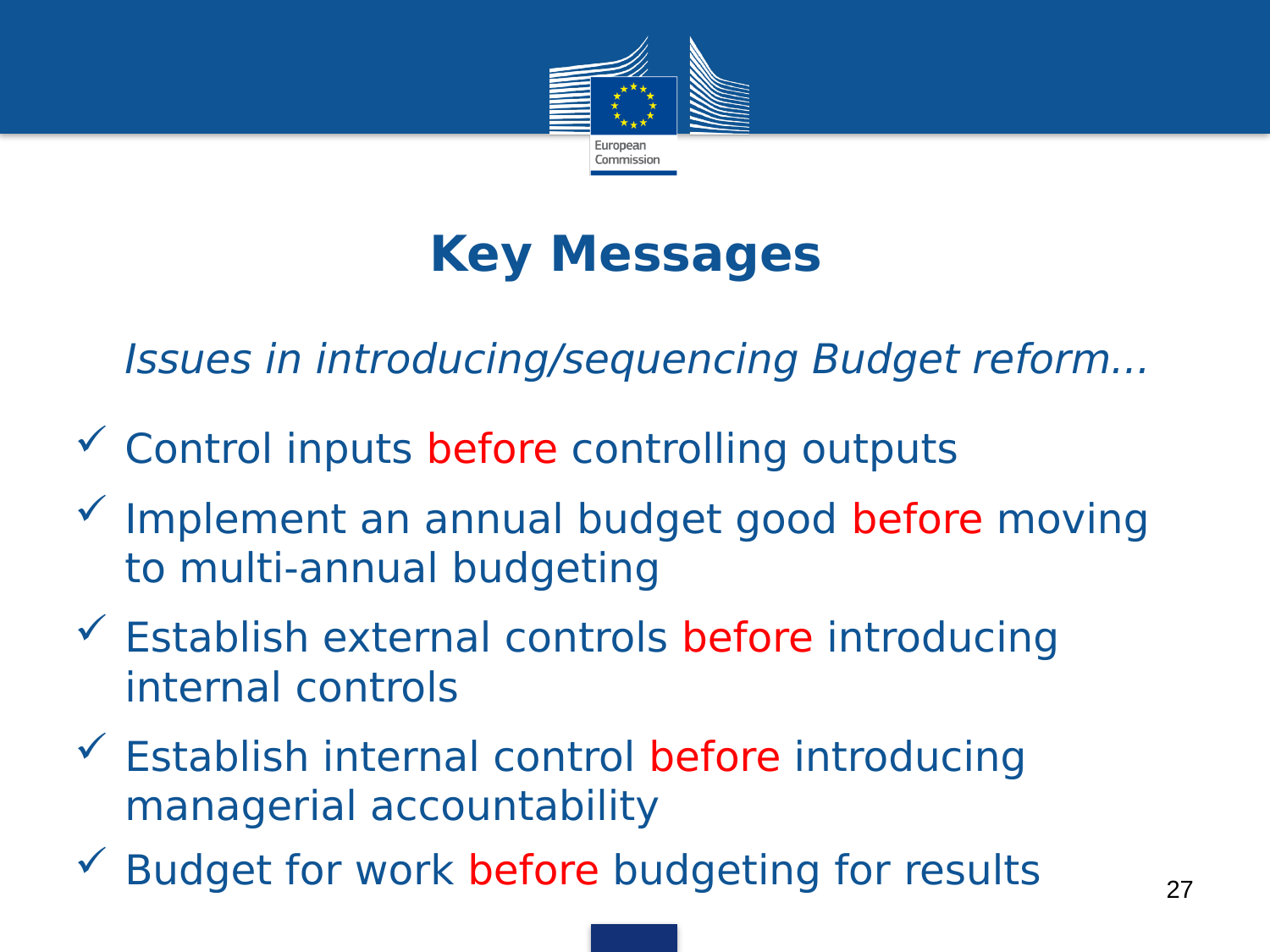

# Key Messages
Issues in introducing/sequencing Budget reform...
Control inputs before controlling outputs
Implement an annual budget good before moving to multi-annual budgeting
Establish external controls before introducing internal controls
Establish internal control before introducing managerial accountability
Budget for work before budgeting for results
27